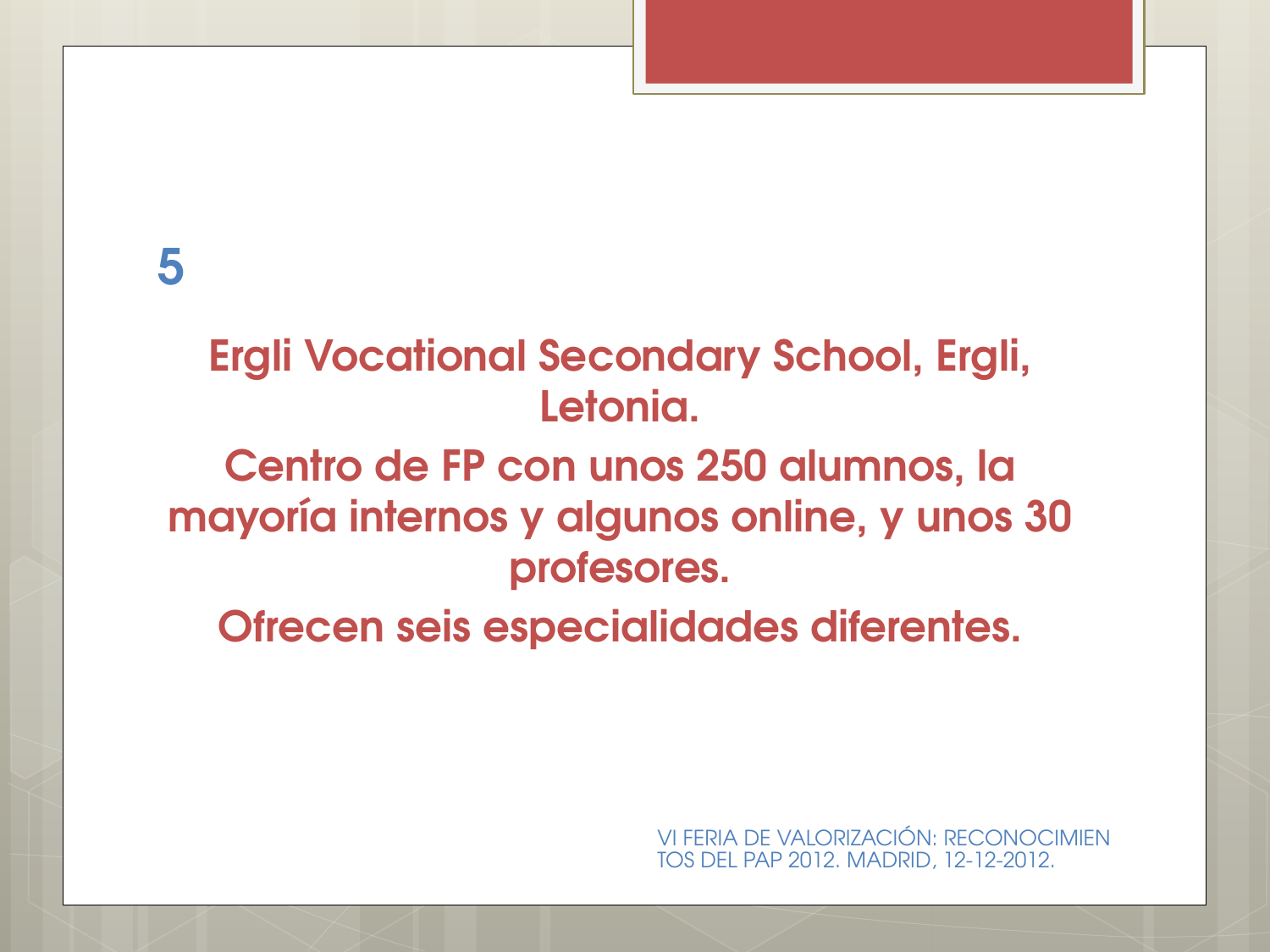

# 5
Ergli Vocational Secondary School, Ergli, Letonia.
Centro de FP con unos 250 alumnos, la mayoría internos y algunos online, y unos 30 profesores.
Ofrecen seis especialidades diferentes.
VI FERIA DE VALORIZACIÓN: RECONOCIMIENTOS DEL PAP 2012. MADRID, 12-12-2012.